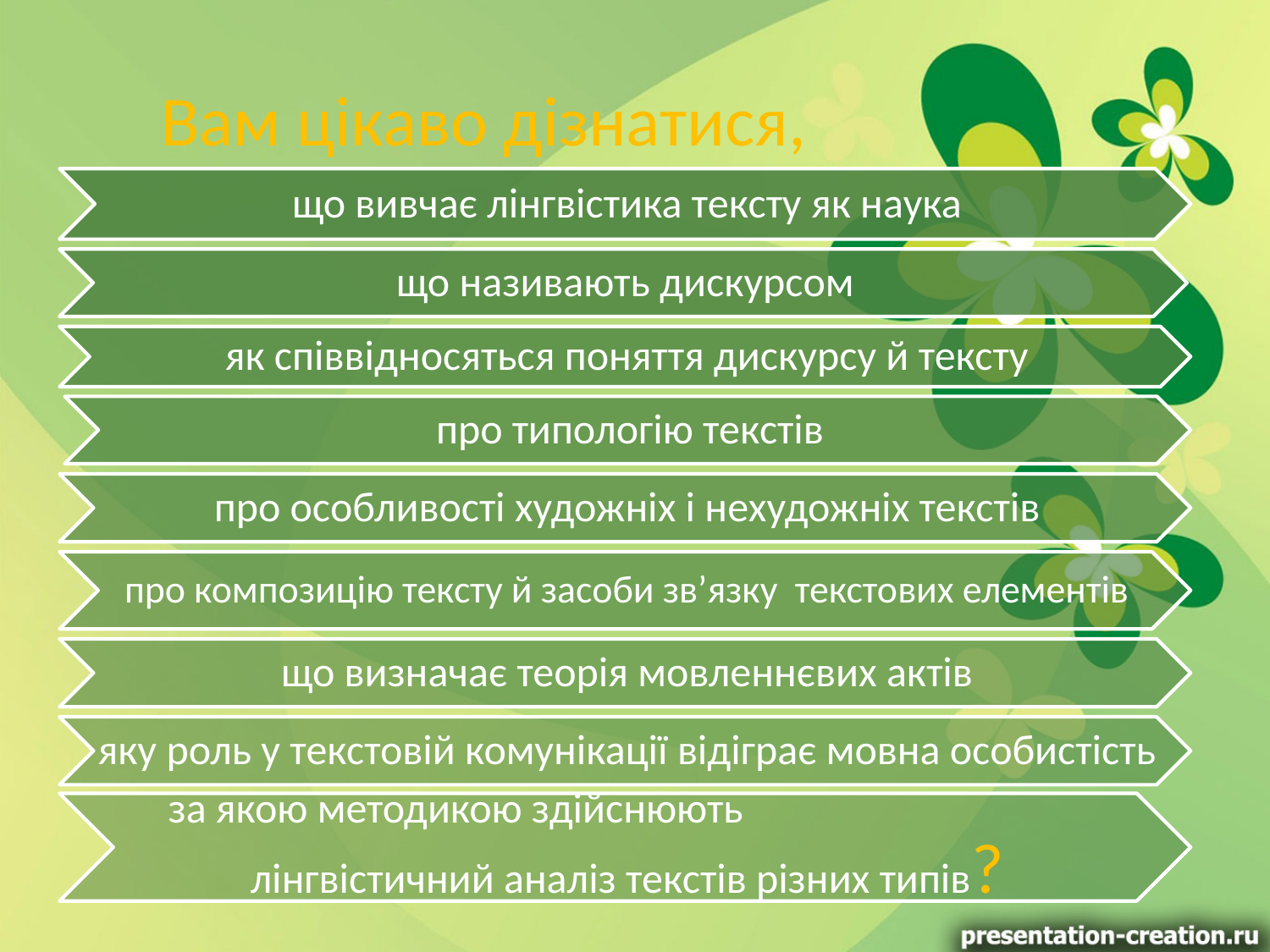

# Вам цікаво дізнатися,
що вивчає лінгвістика тексту як наука
що називають дискурсом
як співвідносяться поняття дискурсу й тексту
про типологію текстів
про особливості художніх і нехудожніх текстів
про композицію тексту й засоби зв’язку  текстових елементів
що визначає теорія мовленнєвих актів
яку роль у текстовій комунікації відіграє мовна особистість
за якою методикою здійснюють                                     лінгвістичний аналіз текстів різних типів?